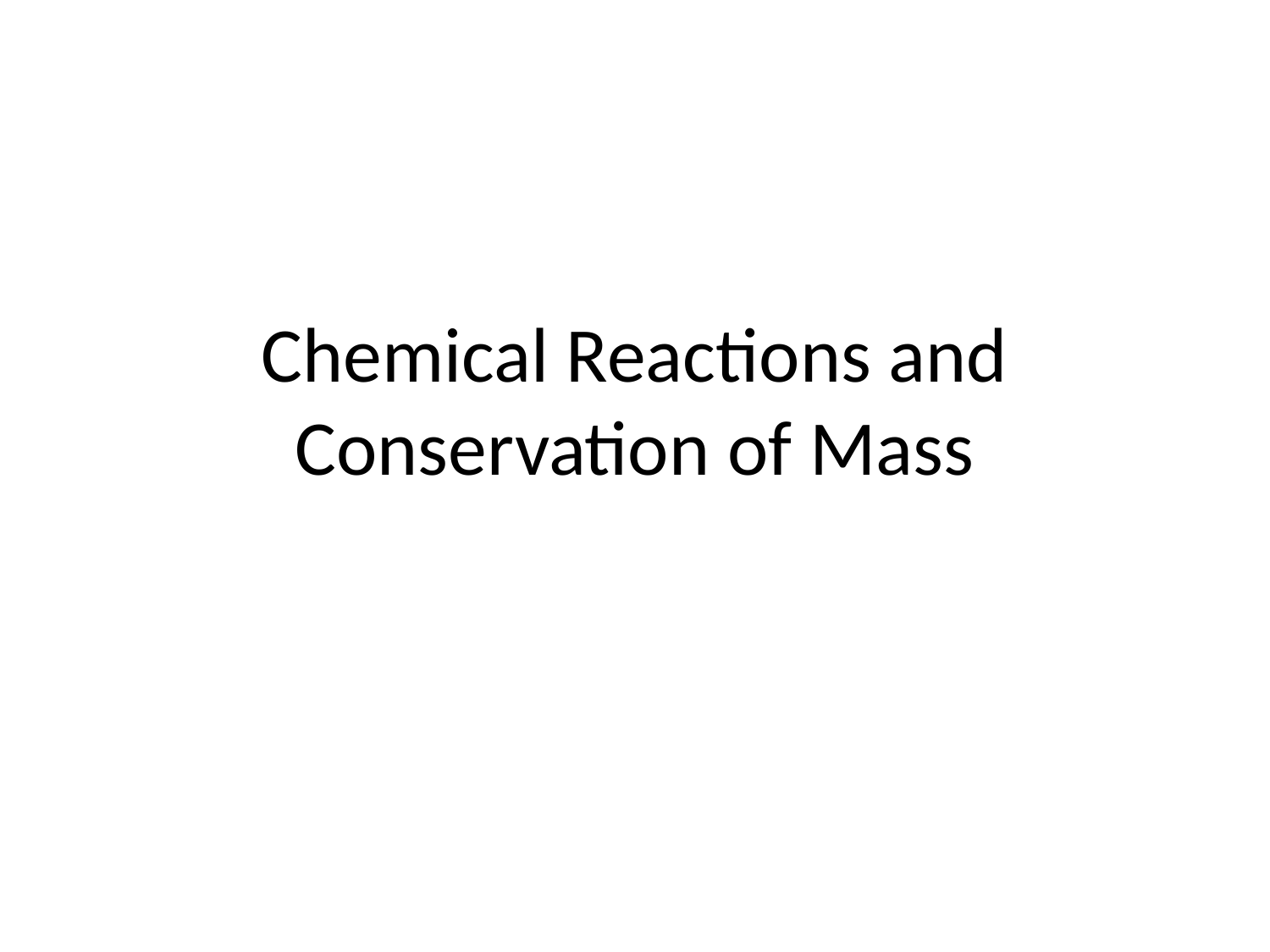

# Chemical Reactions and Conservation of Mass